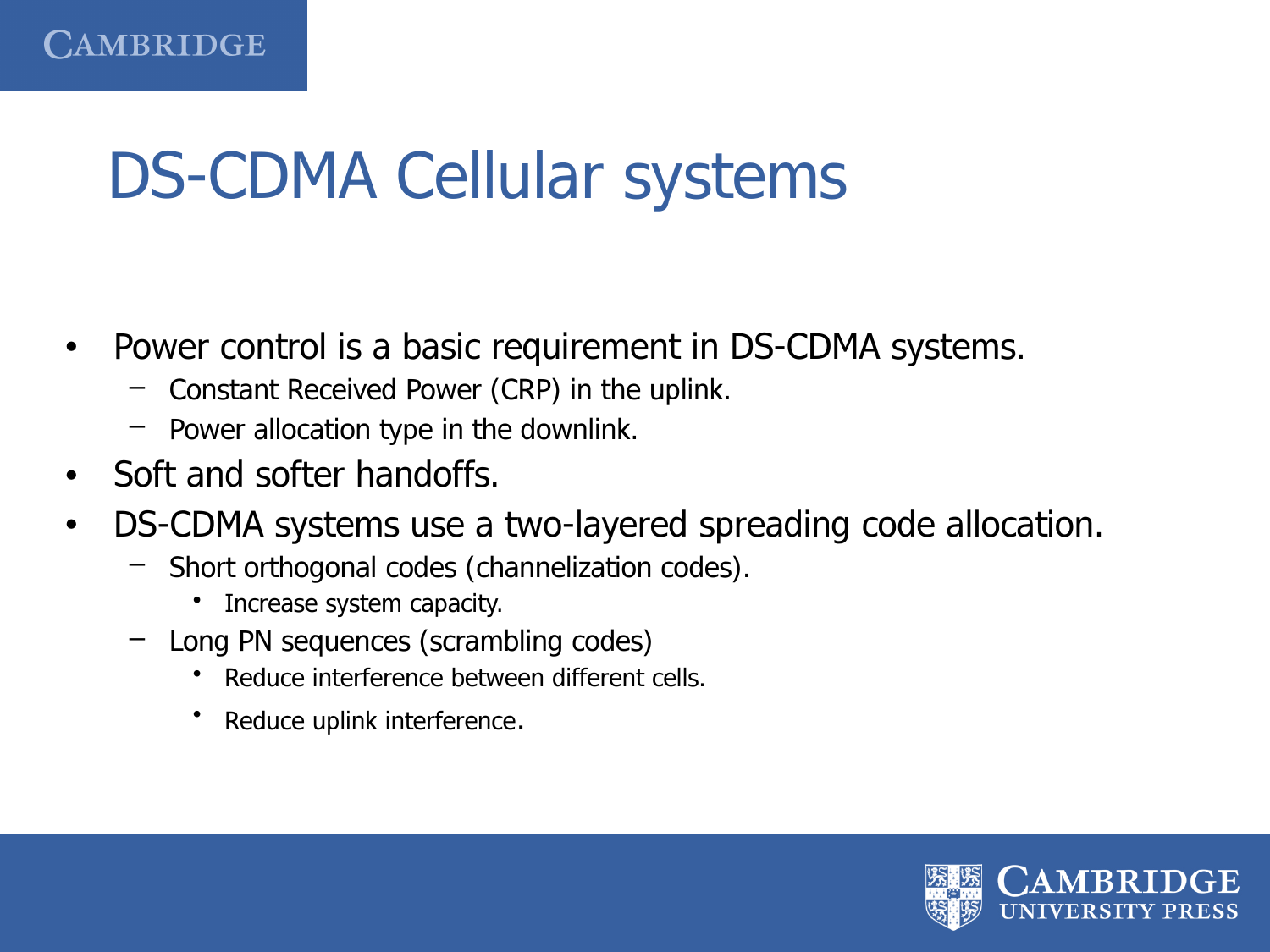

# DS-CDMA Cellular systems
Power control is a basic requirement in DS-CDMA systems.
Constant Received Power (CRP) in the uplink.
Power allocation type in the downlink.
Soft and softer handoffs.
DS-CDMA systems use a two-layered spreading code allocation.
Short orthogonal codes (channelization codes).
Increase system capacity.
Long PN sequences (scrambling codes)
Reduce interference between different cells.
Reduce uplink interference.